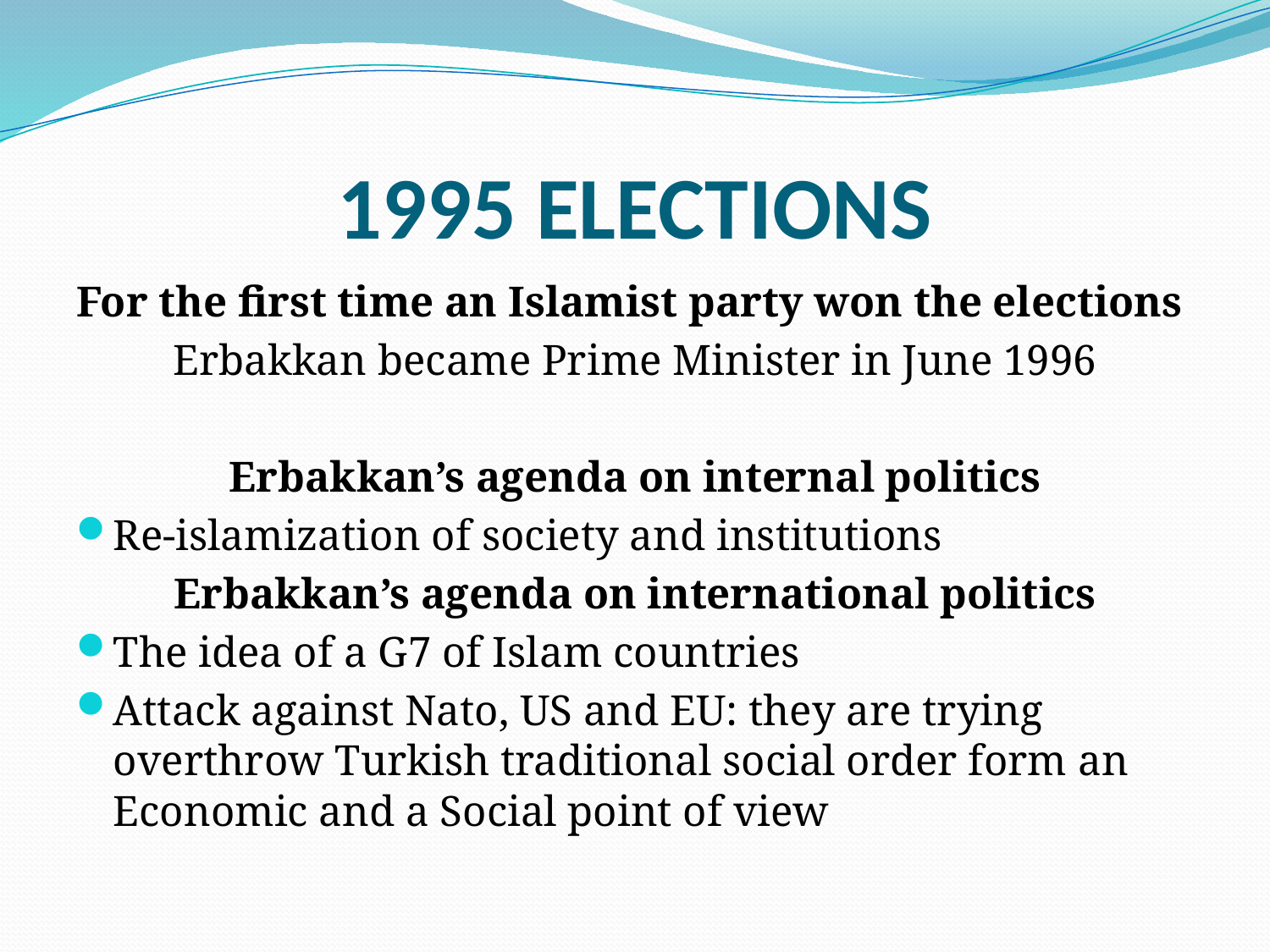

# 1995 ELECTIONS
For the first time an Islamist party won the elections
Erbakkan became Prime Minister in June 1996

Erbakkan’s agenda on internal politics
Re-islamization of society and institutions
Erbakkan’s agenda on international politics
The idea of a G7 of Islam countries
Attack against Nato, US and EU: they are trying overthrow Turkish traditional social order form an Economic and a Social point of view